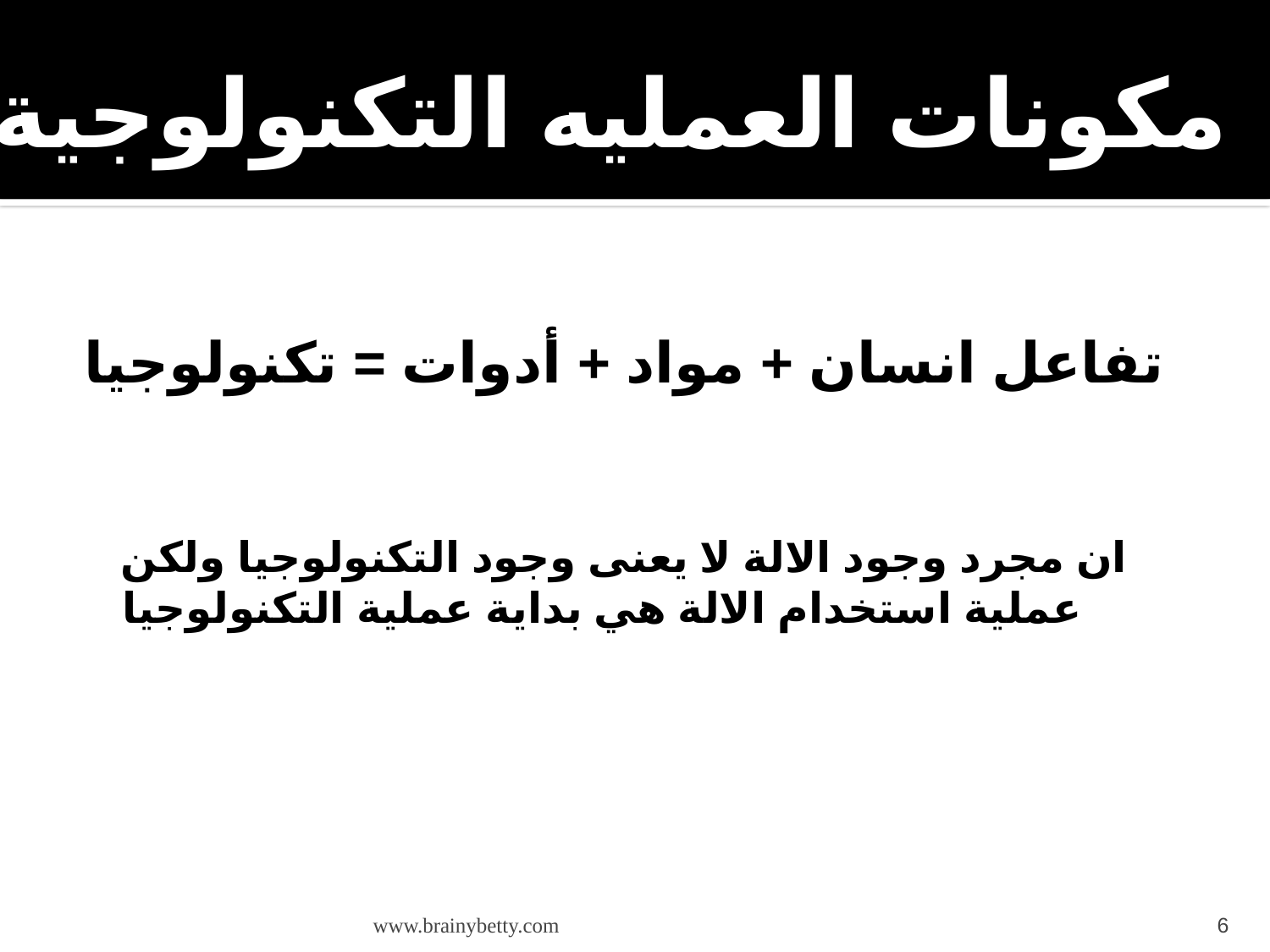

مكونات العمليه التكنولوجية

تفاعل انسان + مواد + أدوات = تكنولوجيا

ان مجرد وجود الالة لا يعنى وجود التكنولوجيا ولكن عملية استخدام الالة هي بداية عملية التكنولوجيا
www.brainybetty.com
6